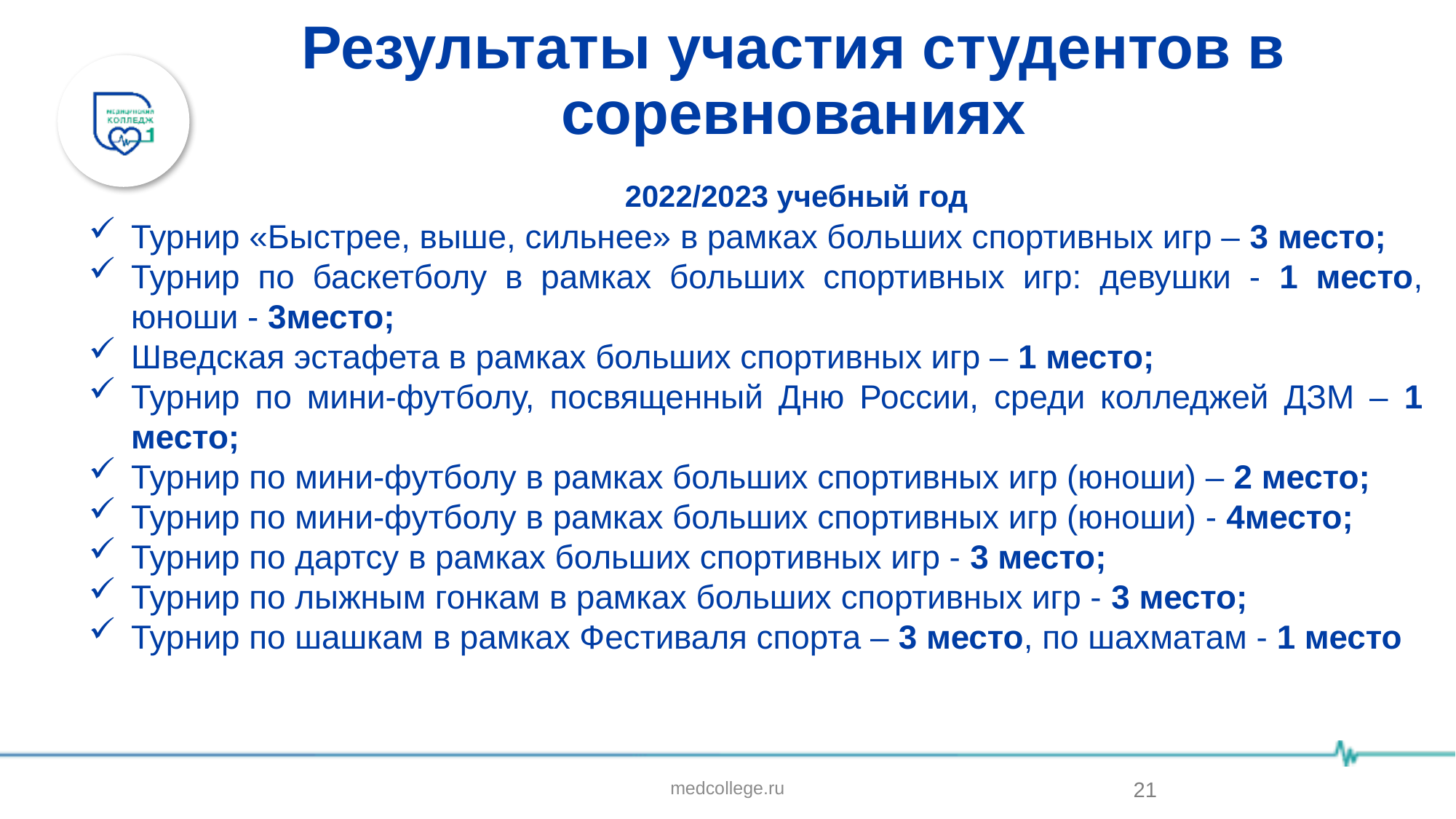

# Результаты участия студентов в соревнованиях
        2022/2023 учебный год
Турнир «Быстрее, выше, сильнее» в рамках больших спортивных игр – 3 место;
Турнир по баскетболу в рамках больших спортивных игр: девушки - 1 место, юноши - 3место;
Шведская эстафета в рамках больших спортивных игр – 1 место;
Турнир по мини-футболу, посвященный Дню России, среди колледжей ДЗМ – 1 место;
Турнир по мини-футболу в рамках больших спортивных игр (юноши) – 2 место;
Турнир по мини-футболу в рамках больших спортивных игр (юноши) - 4место;
Турнир по дартсу в рамках больших спортивных игр - 3 место;
Турнир по лыжным гонкам в рамках больших спортивных игр - 3 место;
Турнир по шашкам в рамках Фестиваля спорта – 3 место, по шахматам - 1 место

21
medcollege.ru